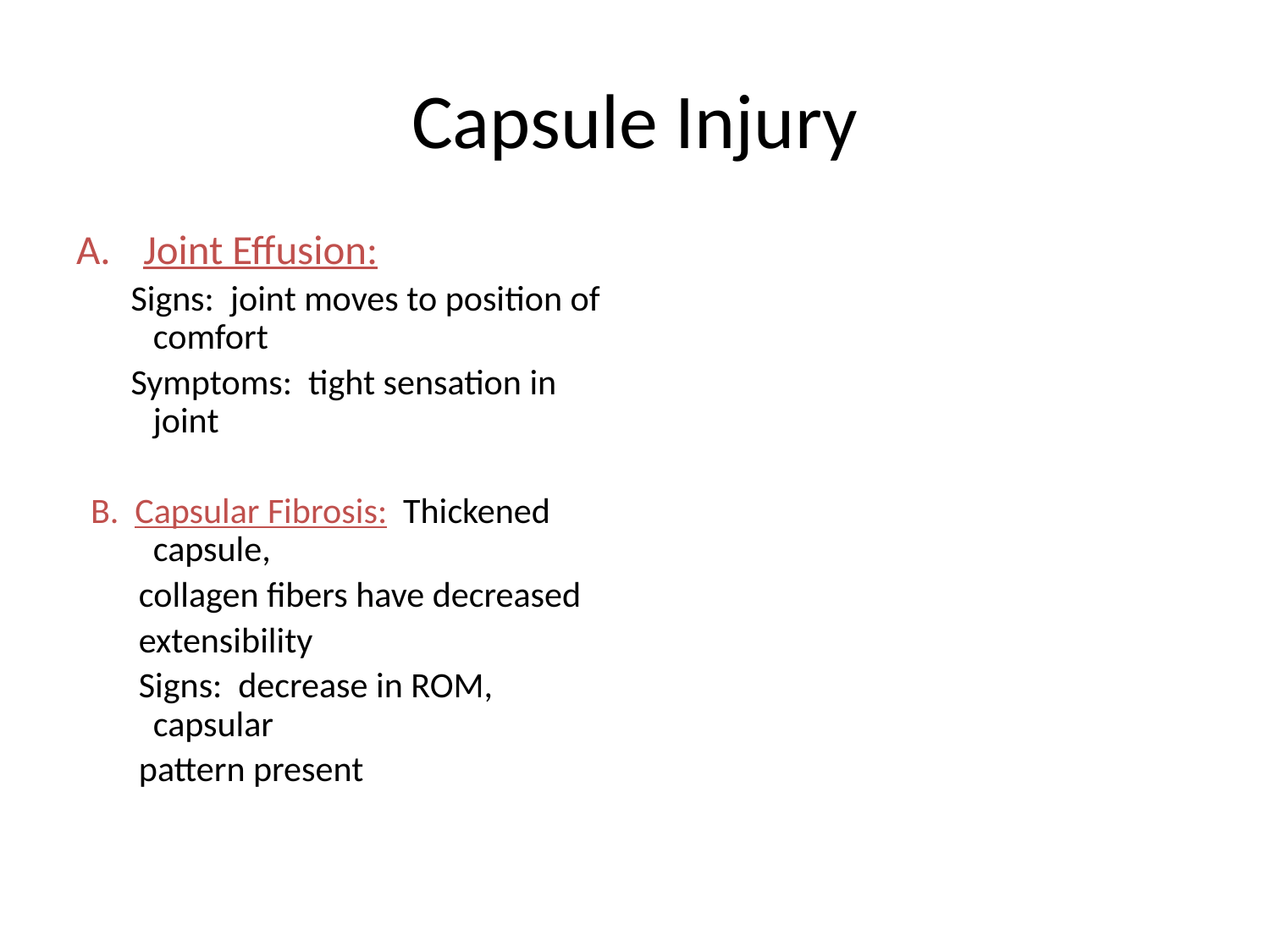

# Capsule Injury
Joint Effusion:
     Signs:  joint moves to position of comfort
     Symptoms:  tight sensation in joint

B.  Capsular Fibrosis:  Thickened capsule,
      collagen fibers have decreased
      extensibility
      Signs:  decrease in ROM, capsular
      pattern present